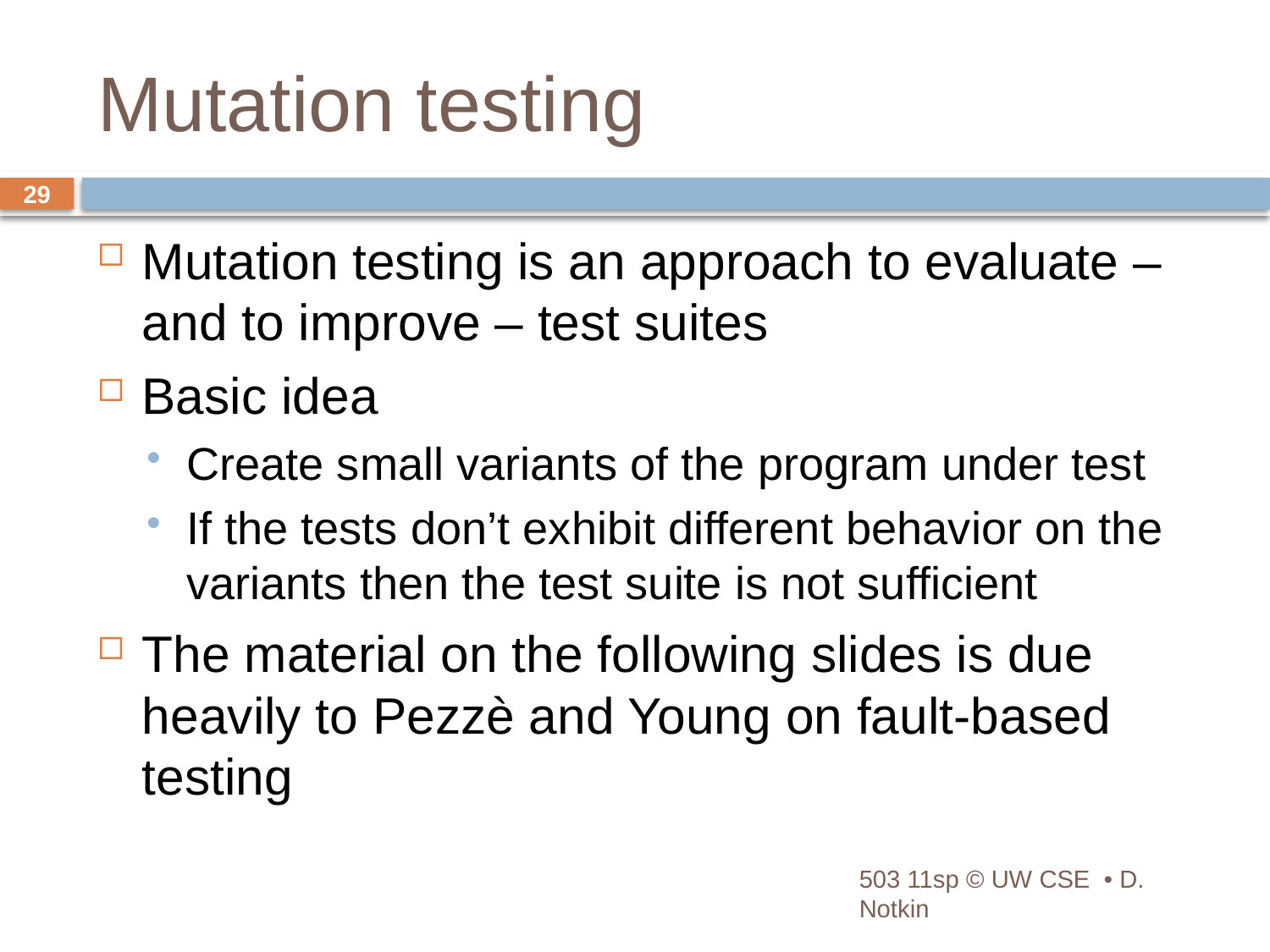

# Mutation testing
29
Mutation testing is an approach to evaluate – and to improve – test suites
Basic idea
Create small variants of the program under test
If the tests don’t exhibit different behavior on the variants then the test suite is not sufficient
The material on the following slides is due heavily to Pezzè and Young on fault-based testing
503 11sp © UW CSE  • D. Notkin